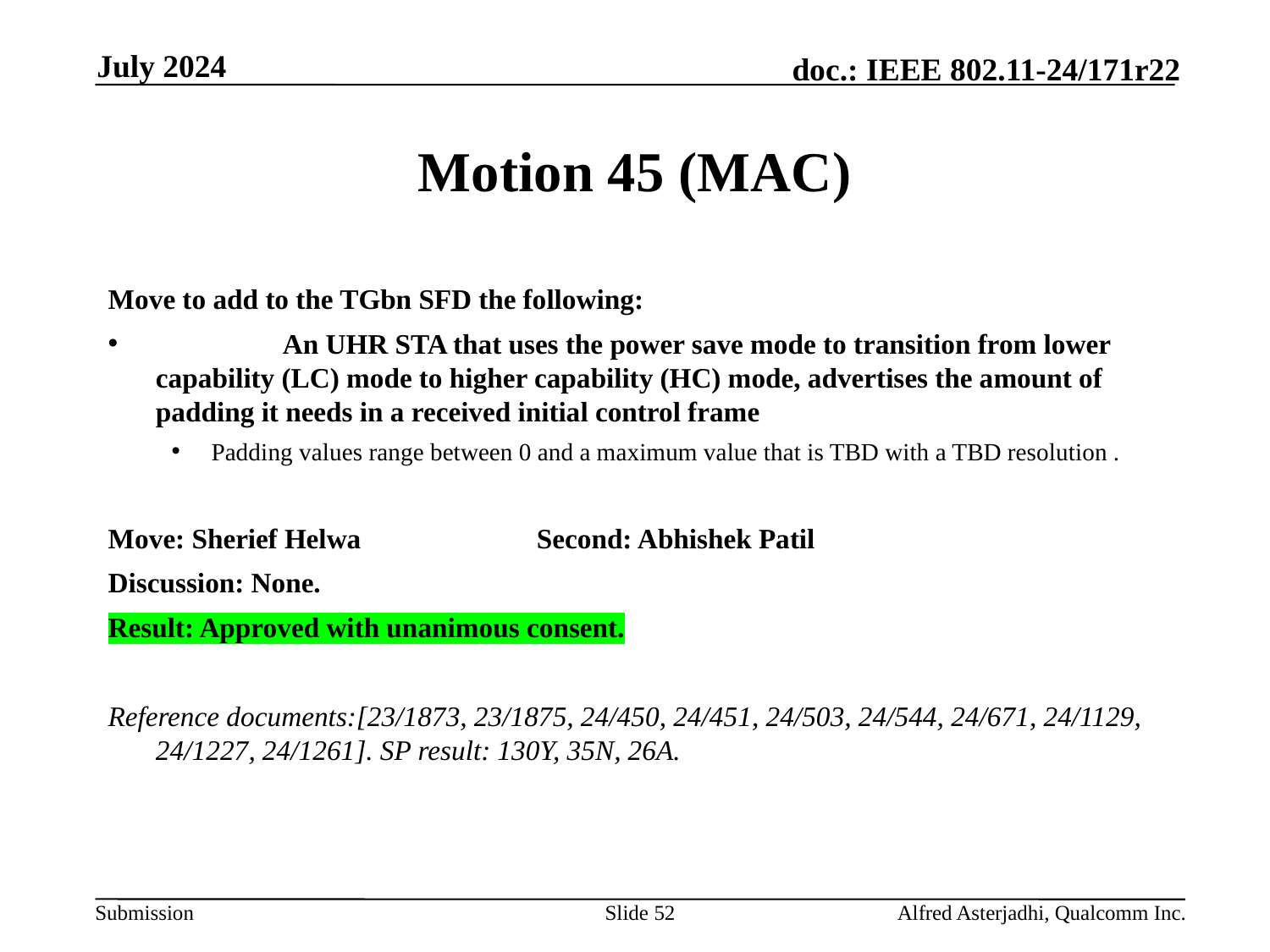

July 2024
# Motion 45 (MAC)
Move to add to the TGbn SFD the following:
	An UHR STA that uses the power save mode to transition from lower capability (LC) mode to higher capability (HC) mode, advertises the amount of padding it needs in a received initial control frame
Padding values range between 0 and a maximum value that is TBD with a TBD resolution .

Move: Sherief Helwa		Second: Abhishek Patil
Discussion: None.
Result: Approved with unanimous consent.

Reference documents:[23/1873, 23/1875, 24/450, 24/451, 24/503, 24/544, 24/671, 24/1129, 24/1227, 24/1261]. SP result: 130Y, 35N, 26A.

Slide 52
Alfred Asterjadhi, Qualcomm Inc.